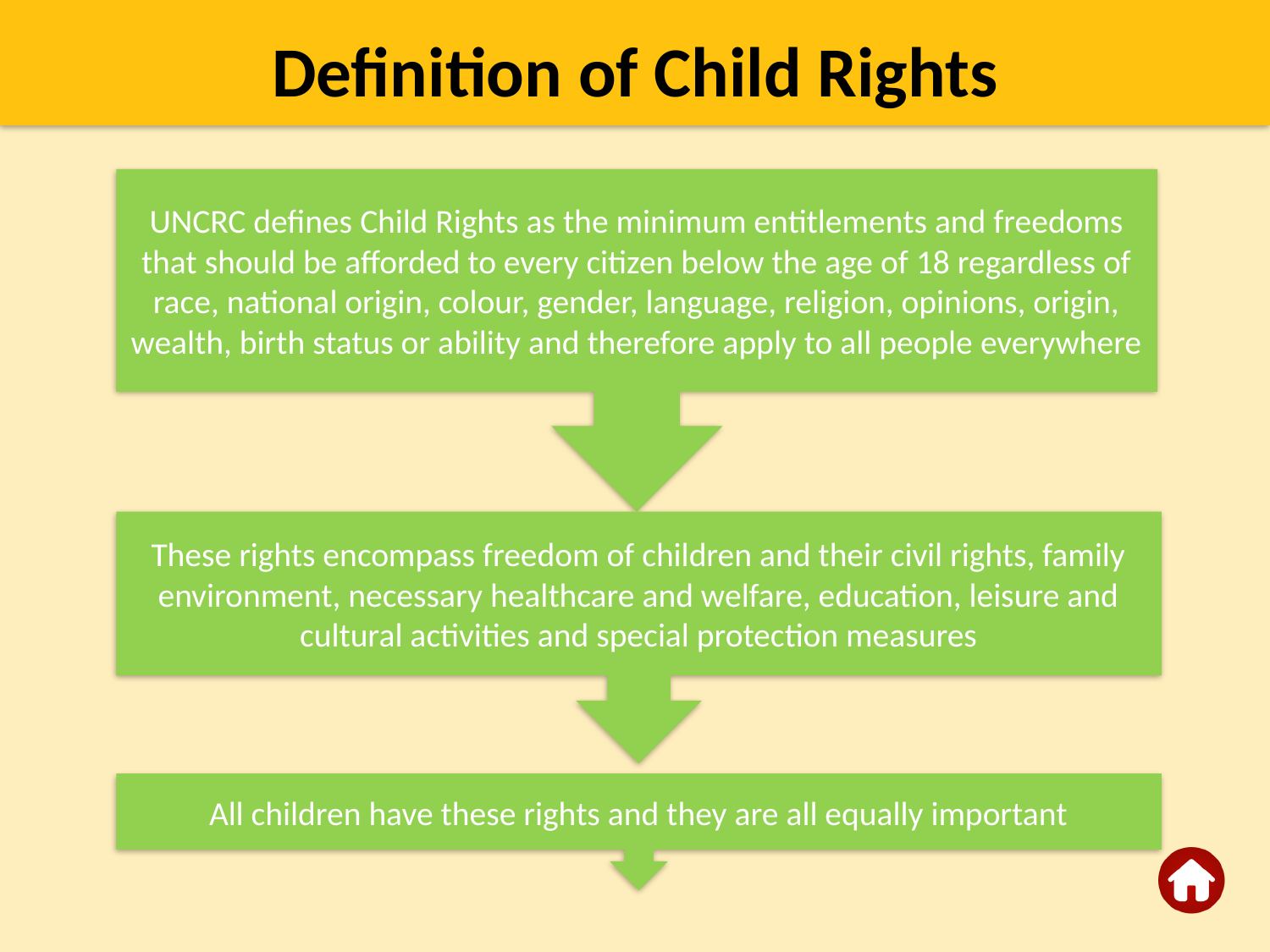

Definition of Child Rights
UNCRC defines Child Rights as the minimum entitlements and freedoms that should be afforded to every citizen below the age of 18 regardless of race, national origin, colour, gender, language, religion, opinions, origin, wealth, birth status or ability and therefore apply to all people everywhere
These rights encompass freedom of children and their civil rights, family environment, necessary healthcare and welfare, education, leisure and cultural activities and special protection measures
All children have these rights and they are all equally important